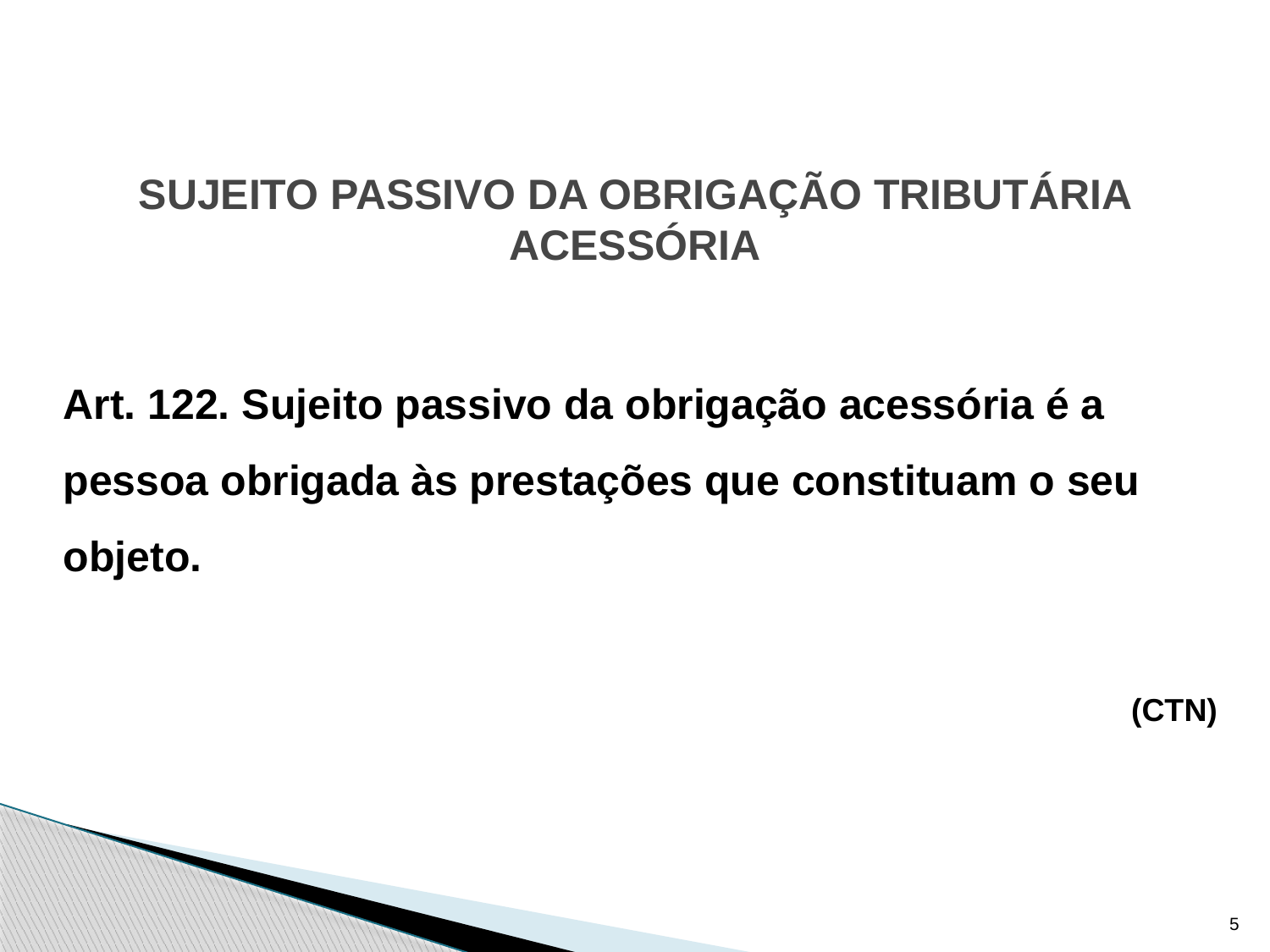

# SUJEITO PASSIVO DA OBRIGAÇÃO TRIBUTÁRIA ACESSÓRIA

	Art. 122. Sujeito passivo da obrigação acessória é a pessoa obrigada às prestações que constituam o seu objeto.

(CTN)

5